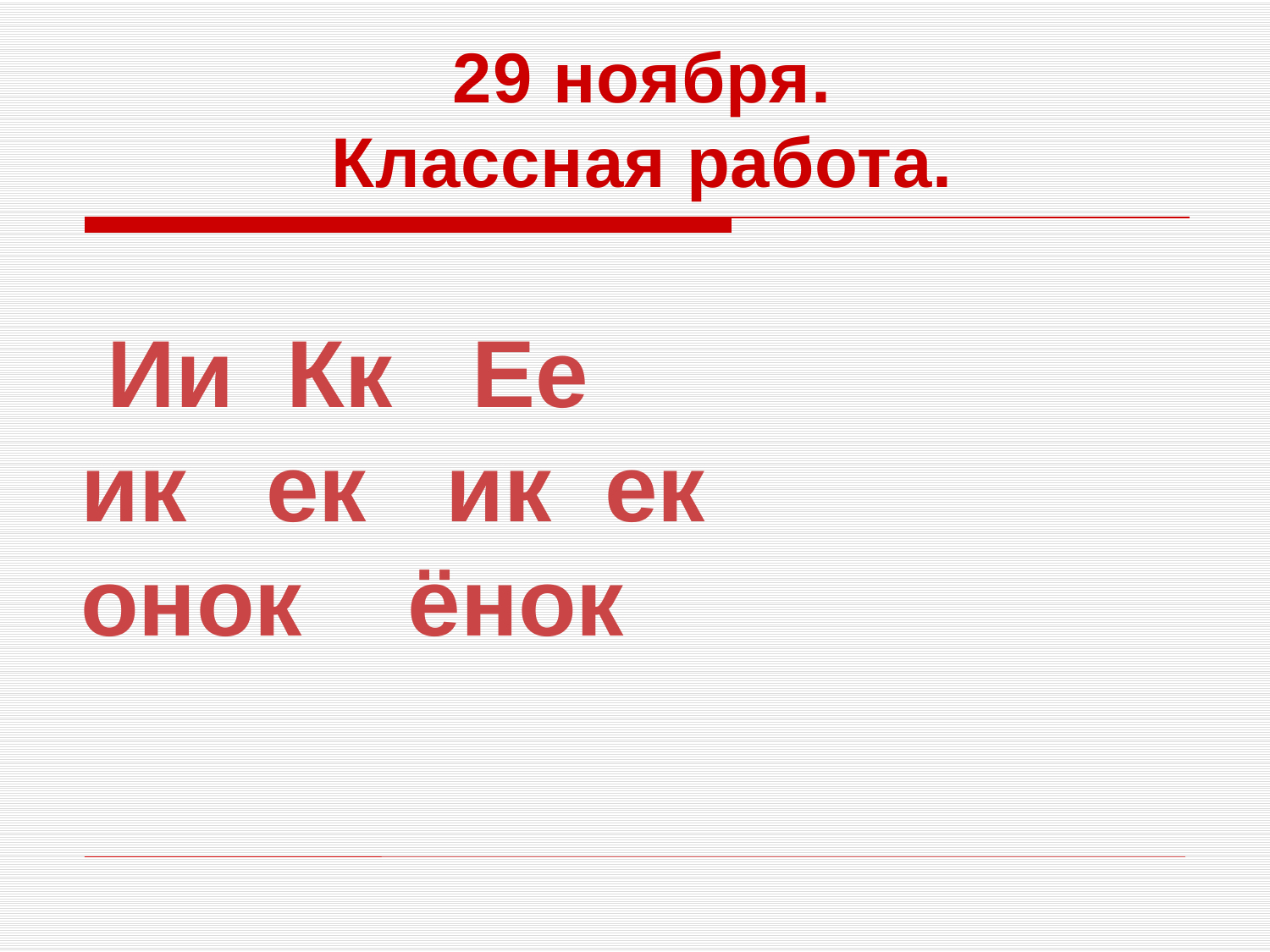

29 ноября.
Классная работа.
 Ии  Кк   Ее
ик   ек   ик  ек
онок    ёнок